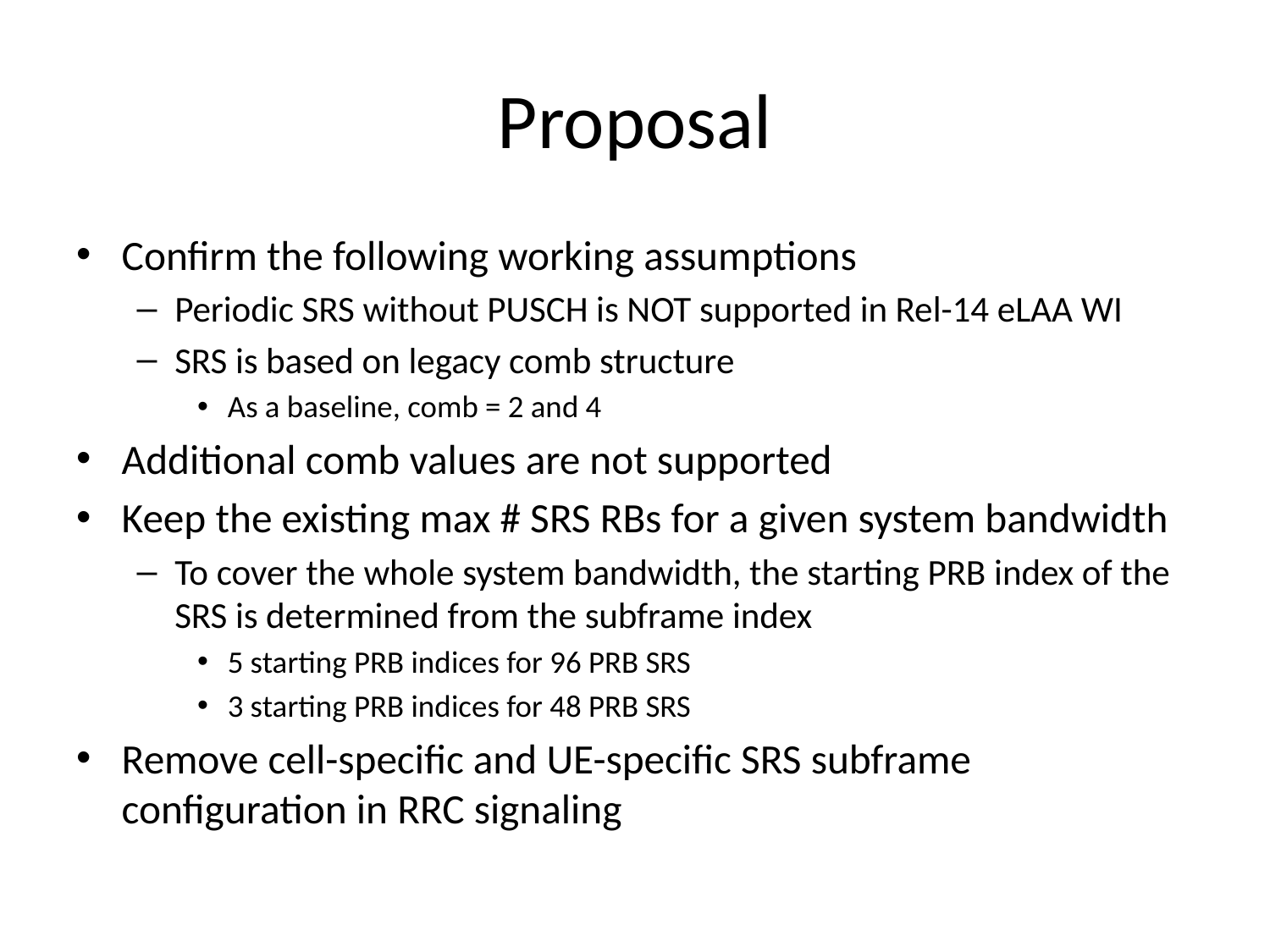

# Proposal
Confirm the following working assumptions
Periodic SRS without PUSCH is NOT supported in Rel-14 eLAA WI
SRS is based on legacy comb structure
As a baseline, comb = 2 and 4
Additional comb values are not supported
Keep the existing max # SRS RBs for a given system bandwidth
To cover the whole system bandwidth, the starting PRB index of the SRS is determined from the subframe index
5 starting PRB indices for 96 PRB SRS
3 starting PRB indices for 48 PRB SRS
Remove cell-specific and UE-specific SRS subframe configuration in RRC signaling